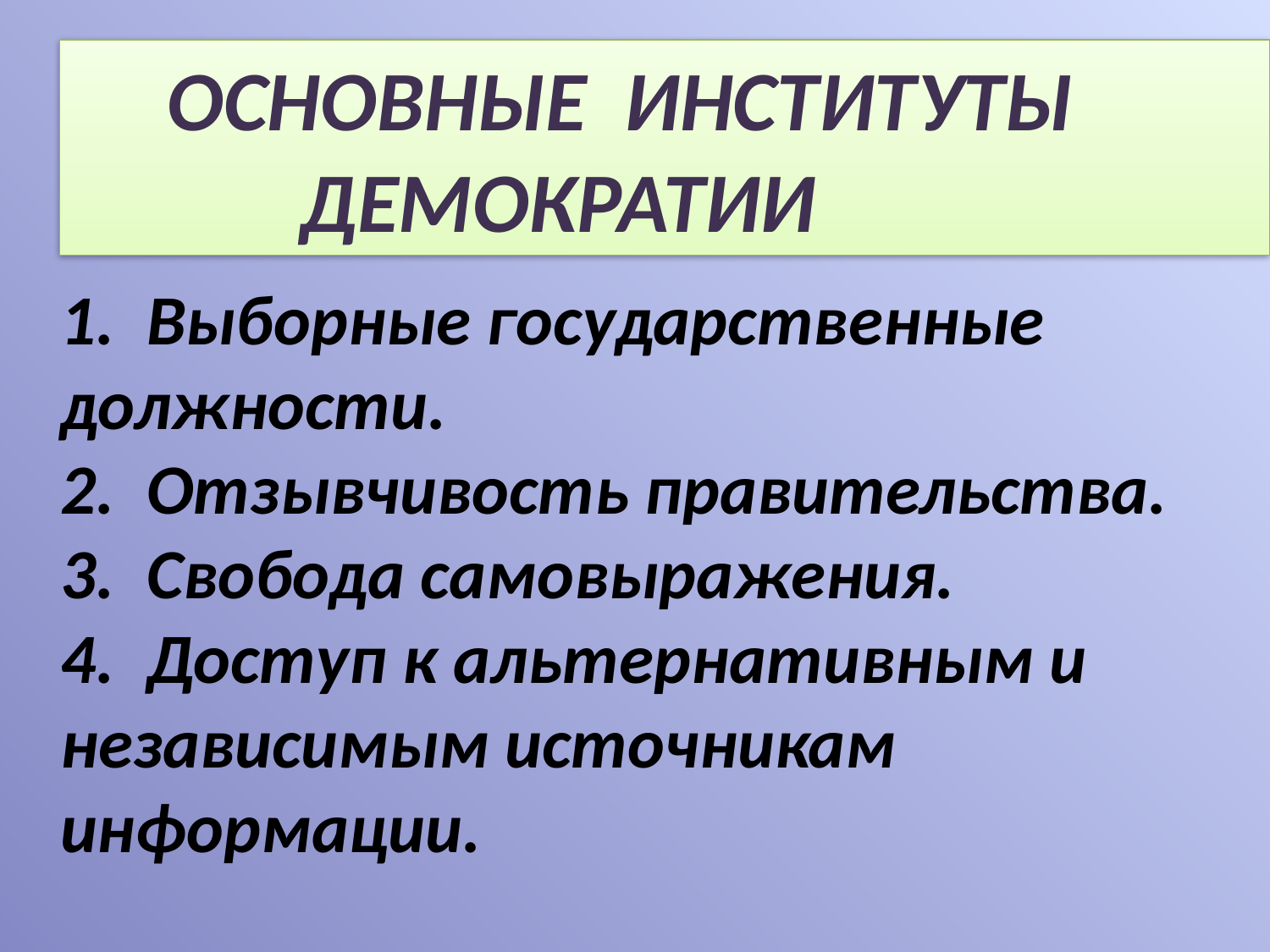

ОСНОВНЫЕ  ИНСТИТУТЫ
            ДЕМОКРАТИИ
   1.  Выборные государственные должности.
   2.  Отзывчивость правительства.
   3.  Свобода самовыражения.
   4.  Доступ к альтернативным и независимым источникам информации.